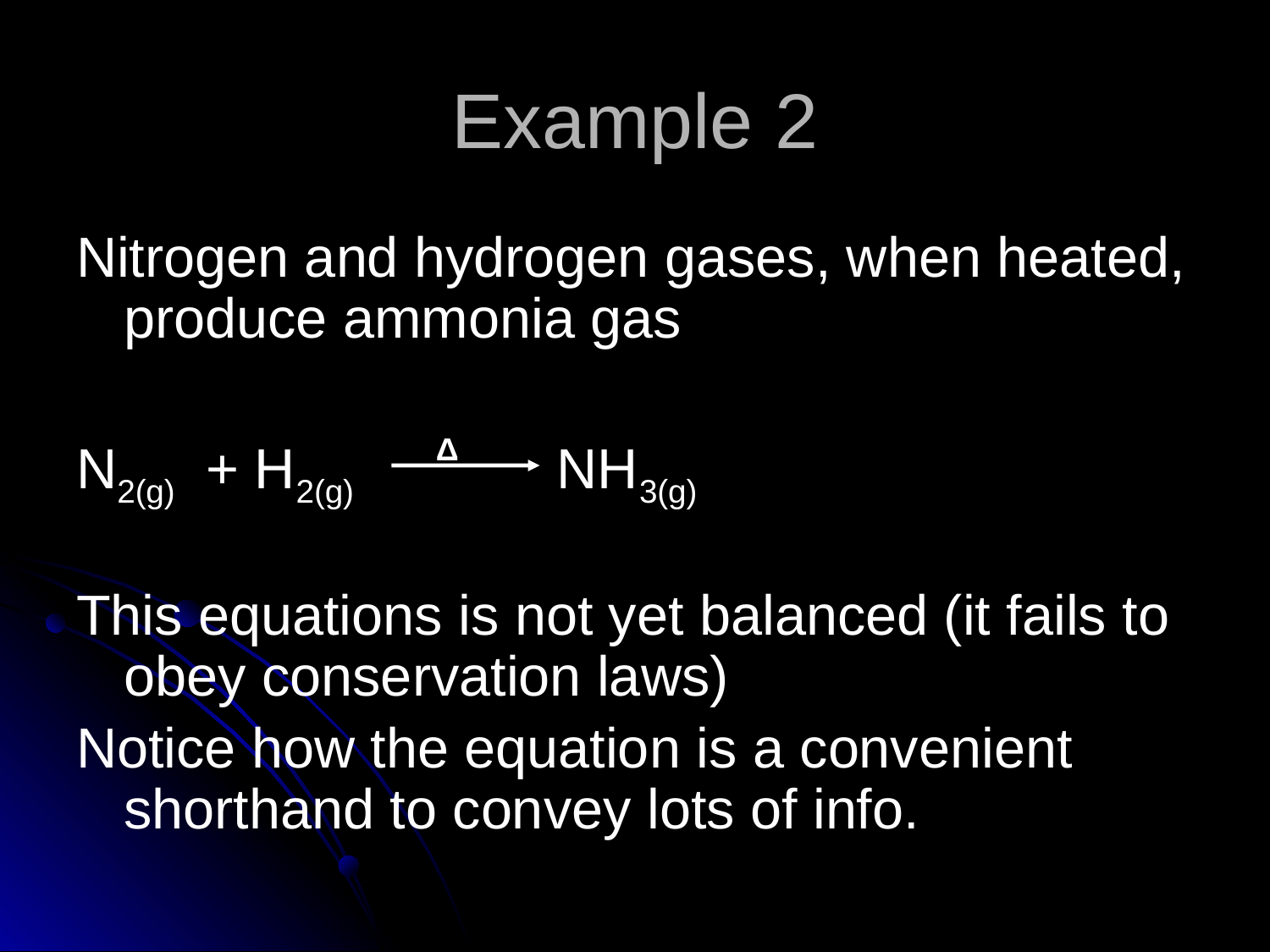

# Example 2
Nitrogen and hydrogen gases, when heated, produce ammonia gas

N2(g)  + H2(g)             NH3(g)

This equations is not yet balanced (it fails to obey conservation laws)
Notice how the equation is a convenient shorthand to convey lots of info.
Δ